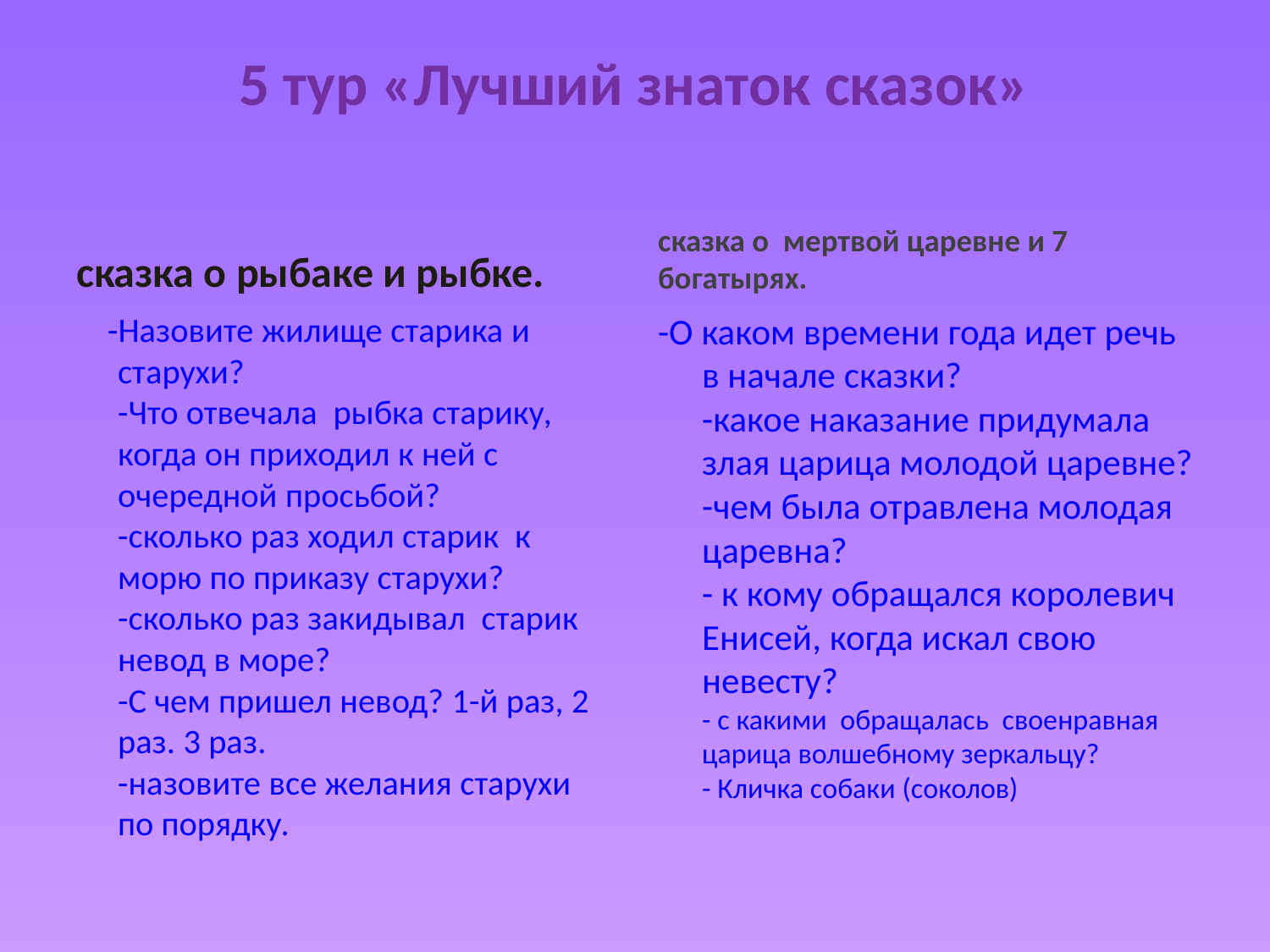

# 5 тур «Лучший знаток сказок»
сказка о рыбаке и рыбке.
сказка о  мертвой царевне и 7 богатырях.
    -Назовите жилище старика и старухи?
-Что отвечала  рыбка старику, когда он приходил к ней с очередной просьбой?
-сколько раз ходил старик  к морю по приказу старухи?
-сколько раз закидывал  старик невод в море?
-С чем пришел невод? 1-й раз, 2 раз. 3 раз.
-назовите все желания старухи по порядку.
-О каком времени года идет речь в начале сказки?
-какое наказание придумала злая царица молодой царевне?
-чем была отравлена молодая царевна?
- к кому обращался королевич Енисей, когда искал свою невесту?
- с какими  обращалась  своенравная царица волшебному зеркальцу?
- Кличка собаки (соколов)